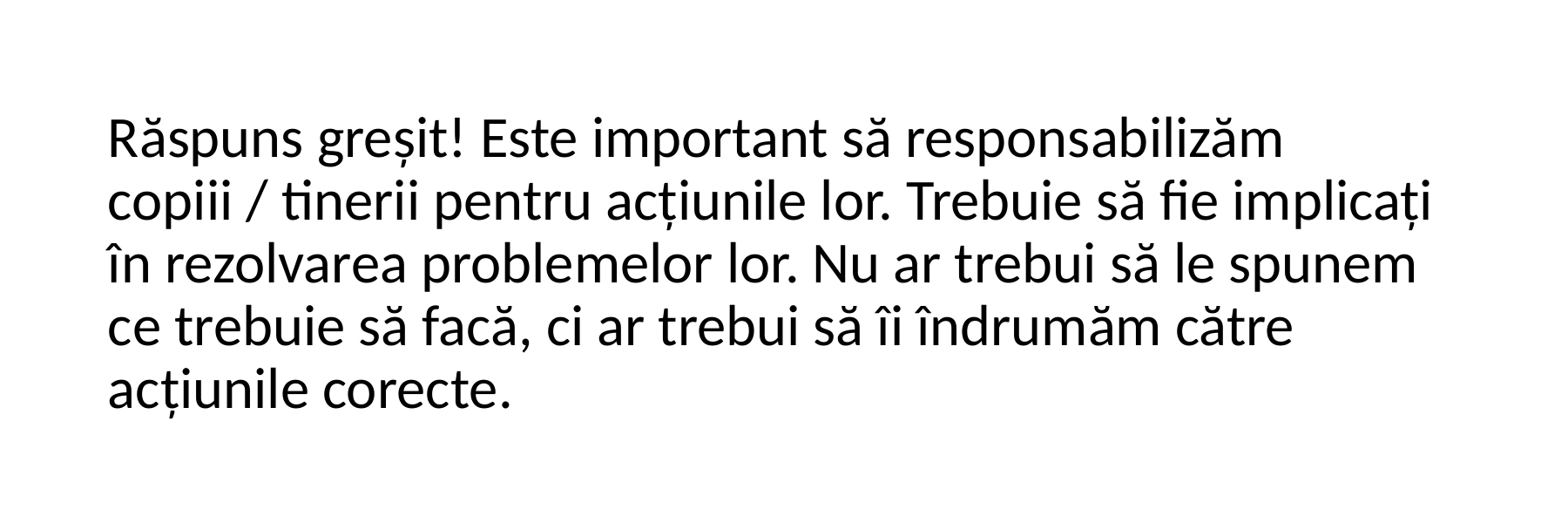

Răspuns greșit! Este important să responsabilizăm copiii / tinerii pentru acțiunile lor. Trebuie să fie implicați în rezolvarea problemelor lor. Nu ar trebui să le spunem ce trebuie să facă, ci ar trebui să îi îndrumăm către acțiunile corecte.